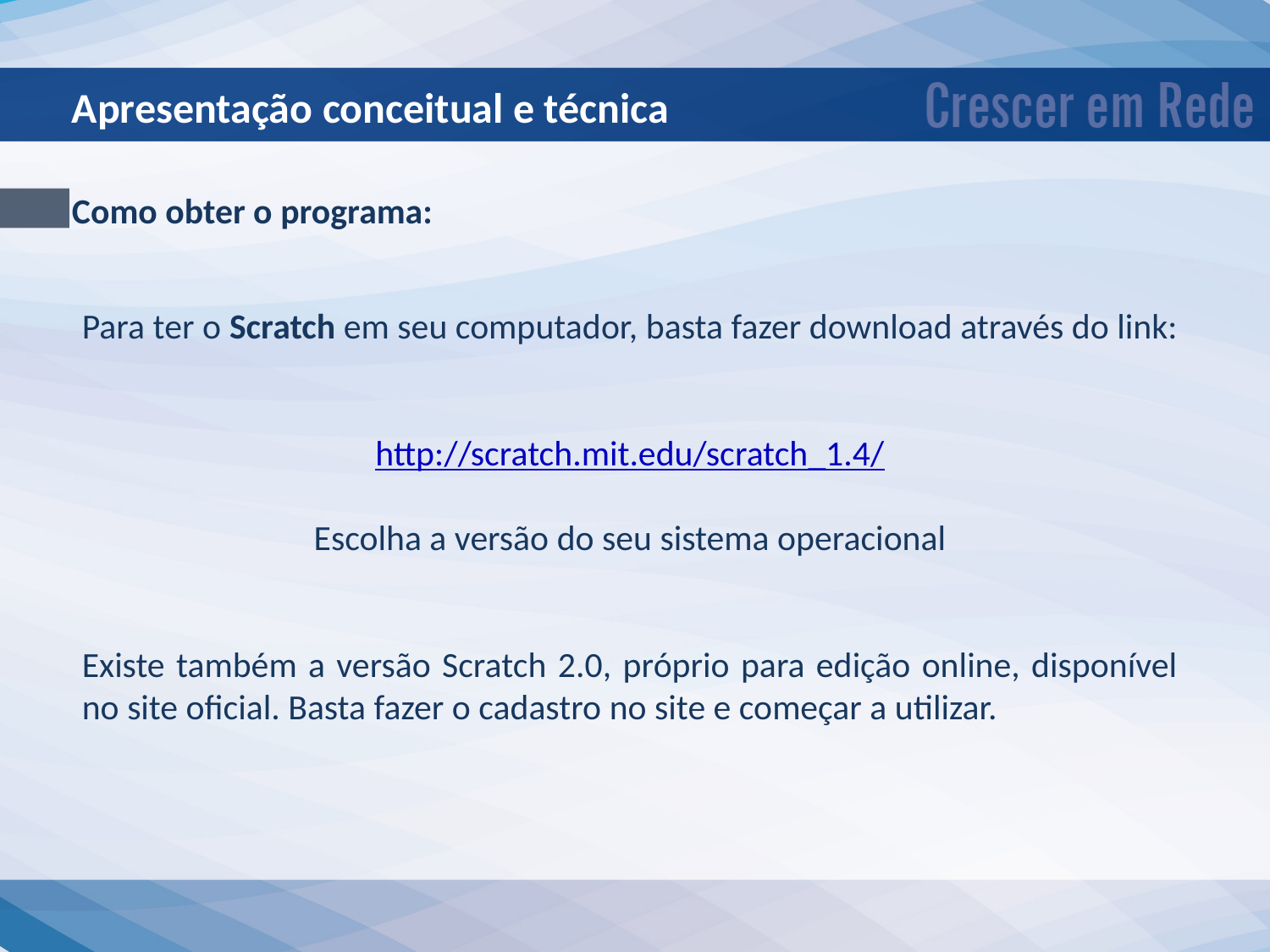

Apresentação conceitual e técnica
Como obter o programa:

Para ter o Scratch em seu computador, basta fazer download através do link:

http://scratch.mit.edu/scratch_1.4/

Escolha a versão do seu sistema operacional

Existe também a versão Scratch 2.0, próprio para edição online, disponível no site oficial. Basta fazer o cadastro no site e começar a utilizar.